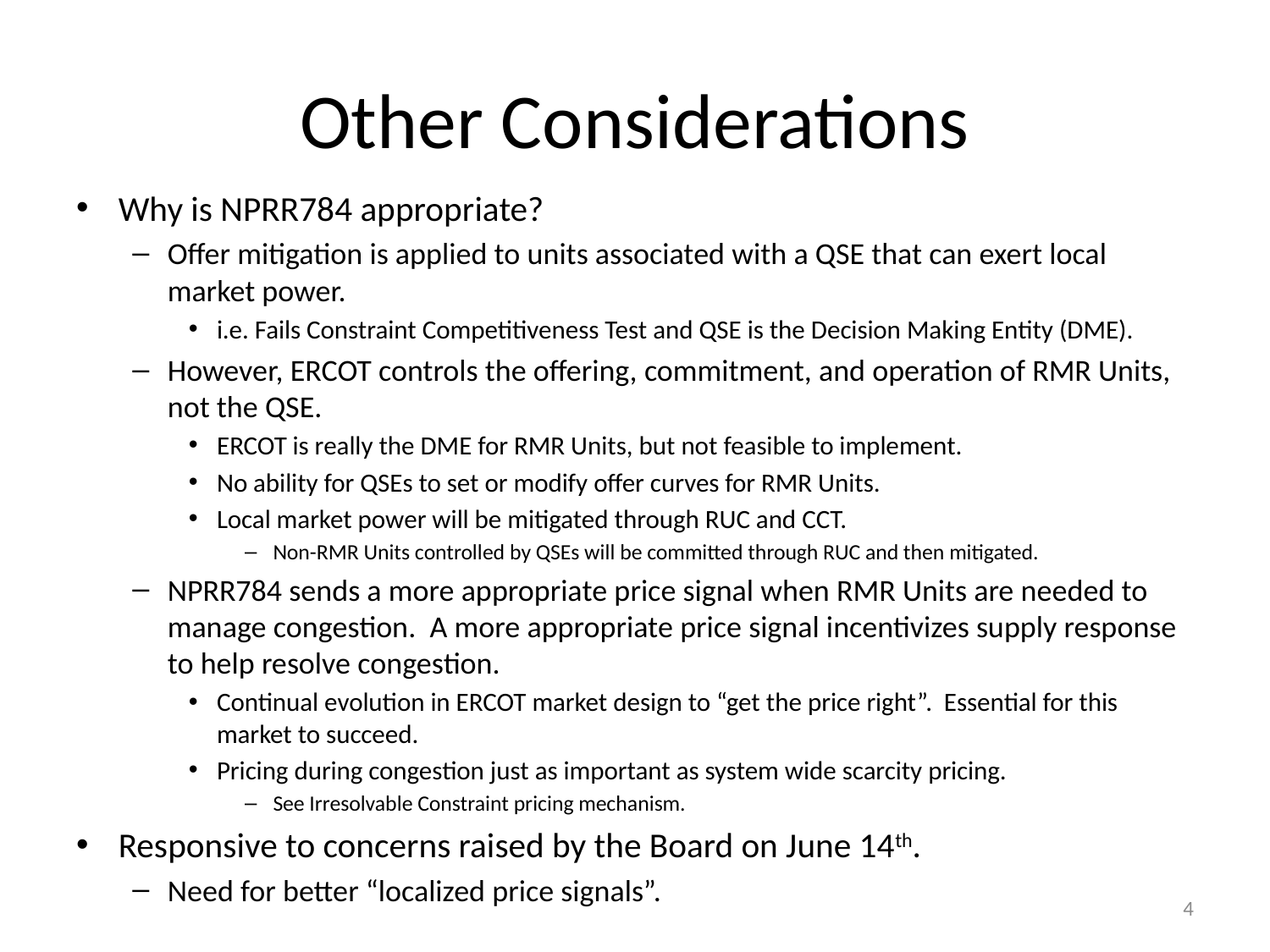

# Other Considerations
Why is NPRR784 appropriate?
Offer mitigation is applied to units associated with a QSE that can exert local market power.
i.e. Fails Constraint Competitiveness Test and QSE is the Decision Making Entity (DME).
However, ERCOT controls the offering, commitment, and operation of RMR Units, not the QSE.
ERCOT is really the DME for RMR Units, but not feasible to implement.
No ability for QSEs to set or modify offer curves for RMR Units.
Local market power will be mitigated through RUC and CCT.
Non-RMR Units controlled by QSEs will be committed through RUC and then mitigated.
NPRR784 sends a more appropriate price signal when RMR Units are needed to manage congestion.  A more appropriate price signal incentivizes supply response to help resolve congestion.
Continual evolution in ERCOT market design to “get the price right”.  Essential for this market to succeed.
Pricing during congestion just as important as system wide scarcity pricing.
See Irresolvable Constraint pricing mechanism.
Responsive to concerns raised by the Board on June 14th.
Need for better “localized price signals”.
4